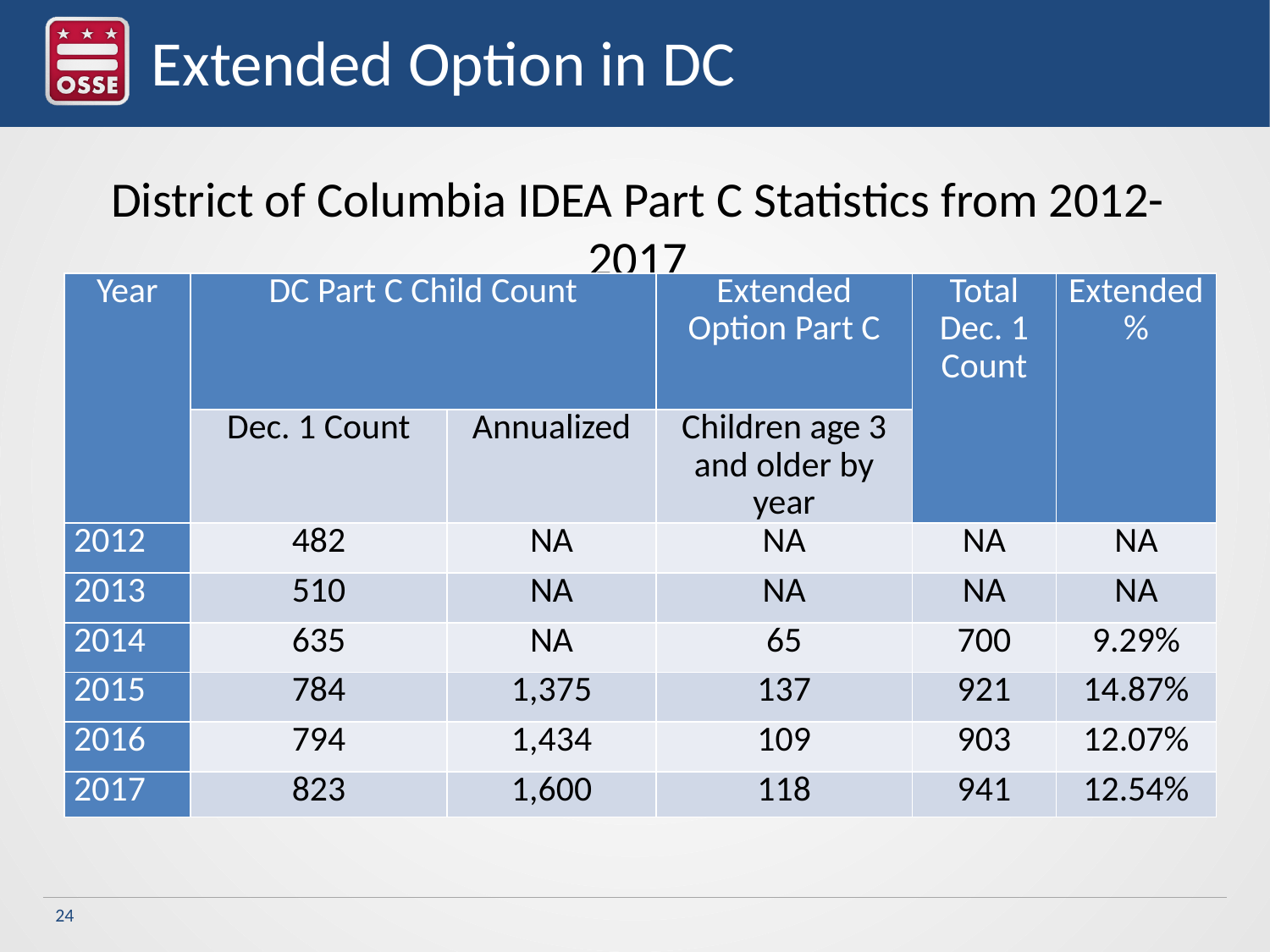

# Extended Option in DC
District of Columbia IDEA Part C Statistics from 2012-2017
| Year | DC Part C Child Count |  | Extended Option Part C | Total Dec. 1 Count | Extended % |
| --- | --- | --- | --- | --- | --- |
|  | Dec. 1 Count | Annualized | Children age 3 and older by year |  |  |
| 2012 | 482 | NA | NA | NA | NA |
| 2013 | 510 | NA | NA | NA | NA |
| 2014 | 635 | NA | 65 | 700 | 9.29% |
| 2015 | 784 | 1,375 | 137 | 921 | 14.87% |
| 2016 | 794 | 1,434 | 109 | 903 | 12.07% |
| 2017 | 823 | 1,600 | 118 | 941 | 12.54% |
24